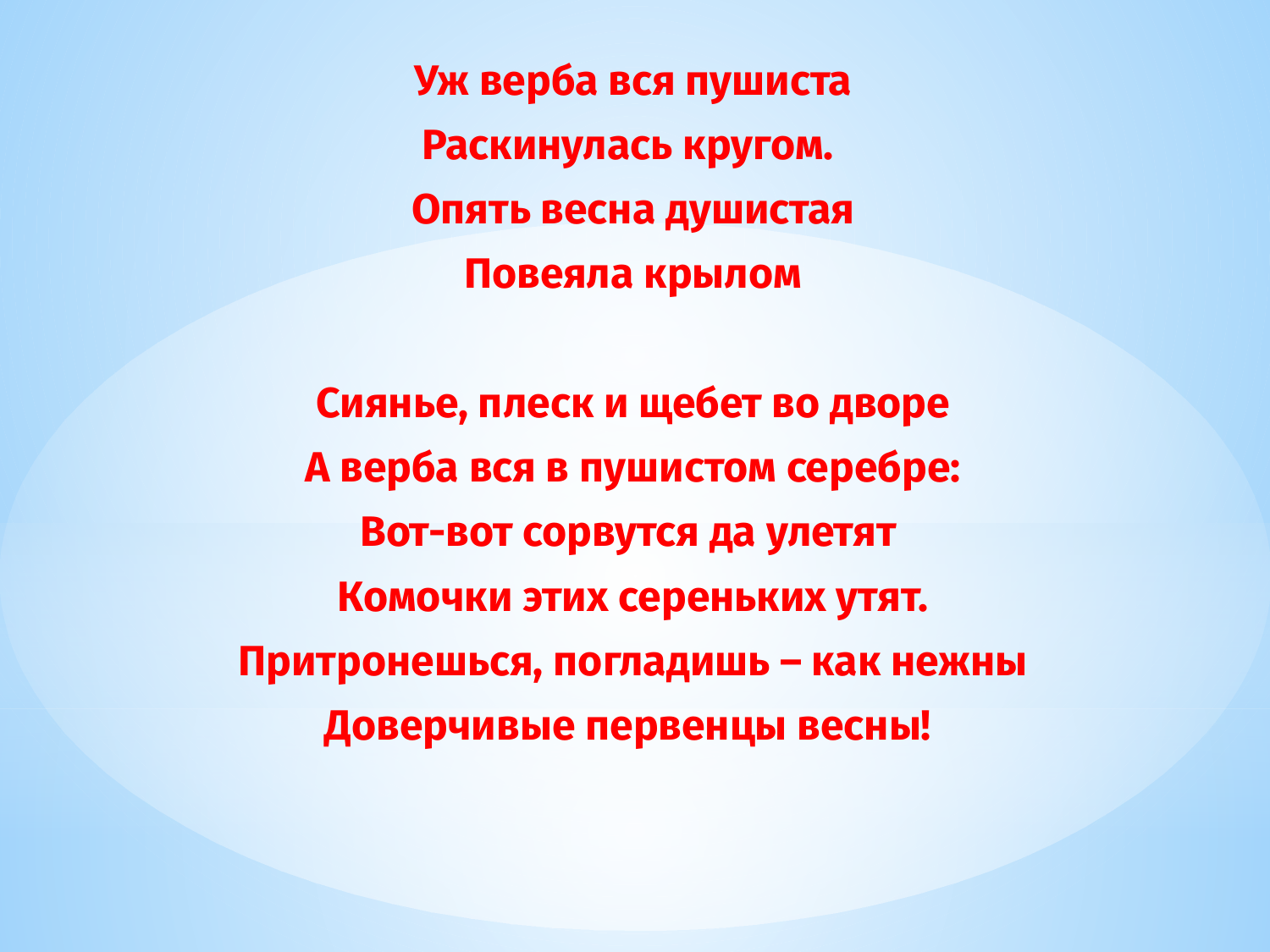

Уж верба вся пушиста
Раскинулась кругом.
Опять весна душистая
Повеяла крылом

Сиянье, плеск и щебет во дворе
А верба вся в пушистом серебре:
Вот-вот сорвутся да улетят
Комочки этих сереньких утят.
Притронешься, погладишь – как нежны
Доверчивые первенцы весны!